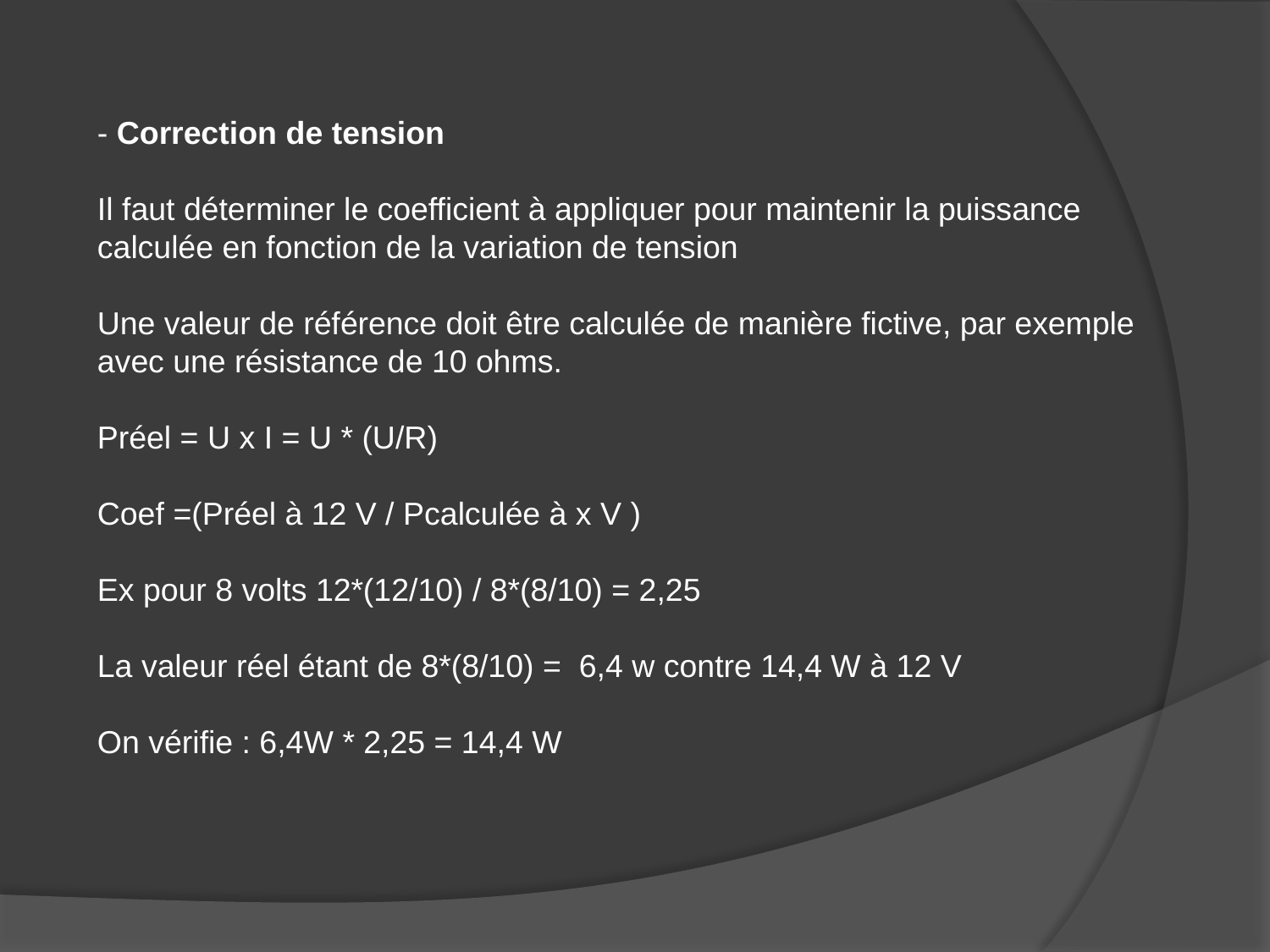

- Correction de tension

Il faut déterminer le coefficient à appliquer pour maintenir la puissance calculée en fonction de la variation de tension

Une valeur de référence doit être calculée de manière fictive, par exemple avec une résistance de 10 ohms.

Préel = U x I = U * (U/R)

Coef =(Préel à 12 V / Pcalculée à x V )

Ex pour 8 volts 12*(12/10) / 8*(8/10) = 2,25

La valeur réel étant de 8*(8/10) =  6,4 w contre 14,4 W à 12 V

On vérifie : 6,4W * 2,25 = 14,4 W